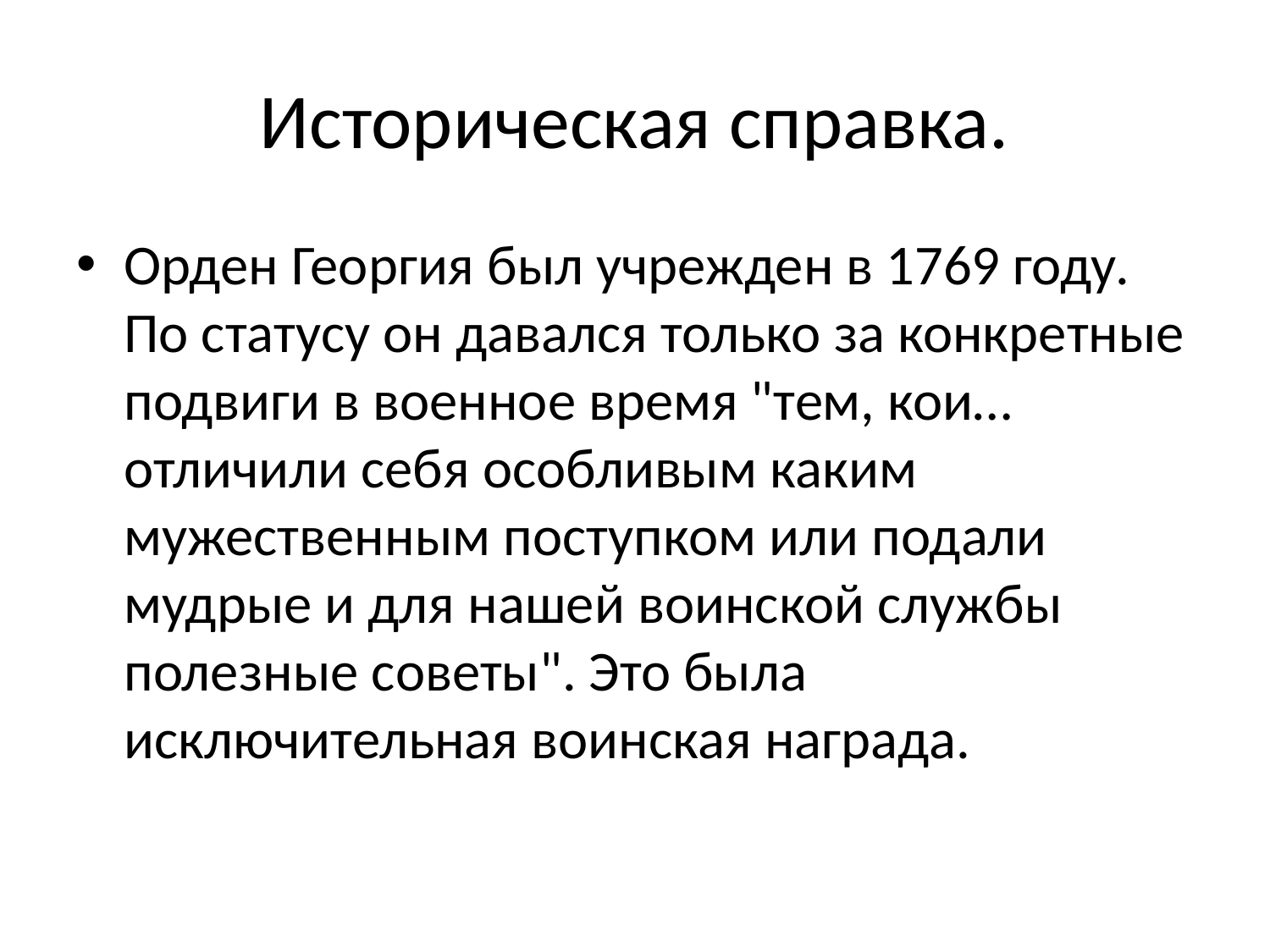

# Историческая справка.
Орден Георгия был учрежден в 1769 году. По статусу он давался только за конкретные подвиги в военное время "тем, кои… отличили себя особливым каким мужественным поступком или подали мудрые и для нашей воинской службы полезные советы". Это была исключительная воинская награда.